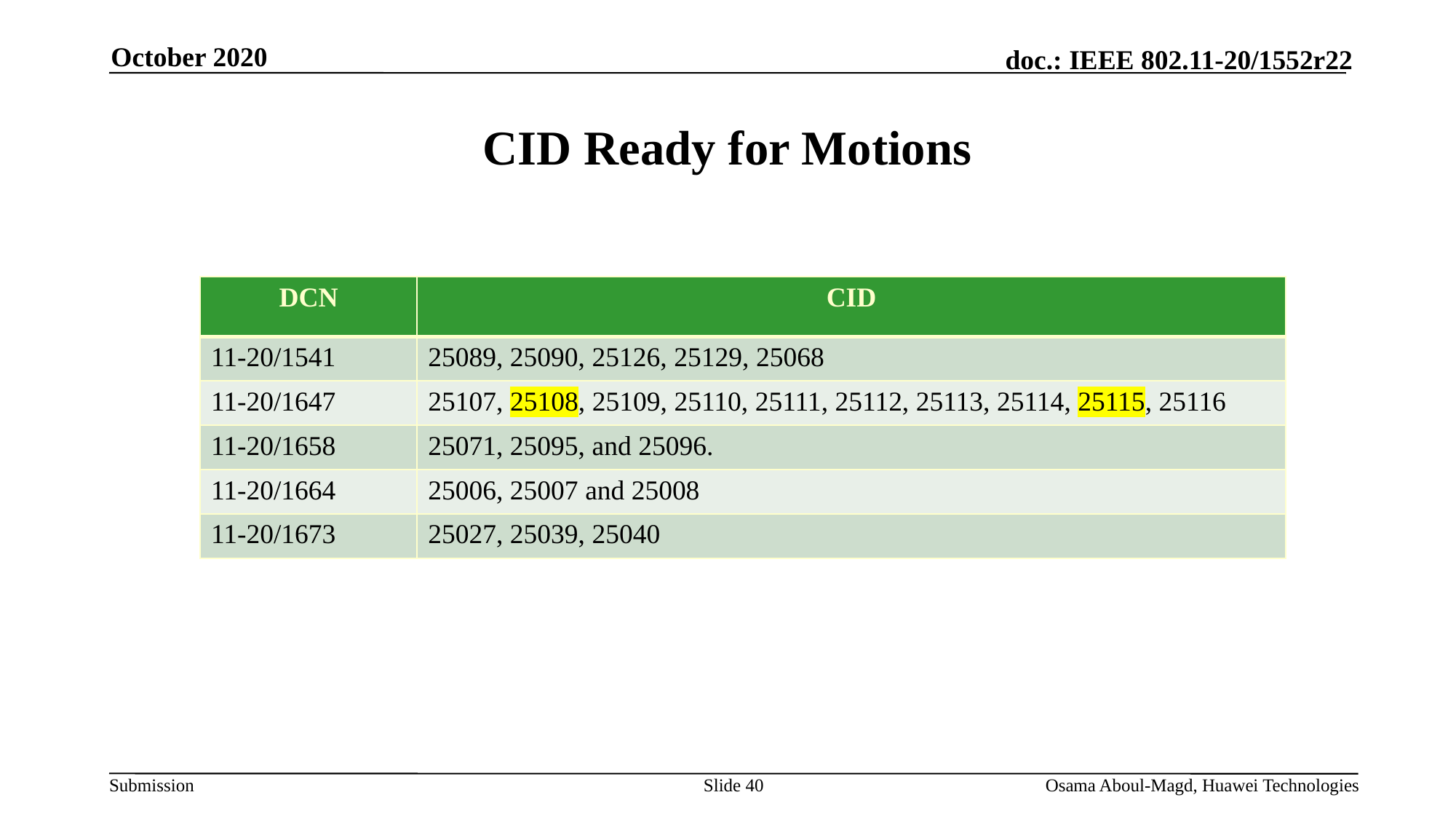

October 2020
# CID Ready for Motions
| DCN | CID |
| --- | --- |
| 11-20/1541 | 25089, 25090, 25126, 25129, 25068 |
| 11-20/1647 | 25107, 25108, 25109, 25110, 25111, 25112, 25113, 25114, 25115, 25116 |
| 11-20/1658 | 25071, 25095, and 25096. |
| 11-20/1664 | 25006, 25007 and 25008 |
| 11-20/1673 | 25027, 25039, 25040 |
Slide 40
Osama Aboul-Magd, Huawei Technologies